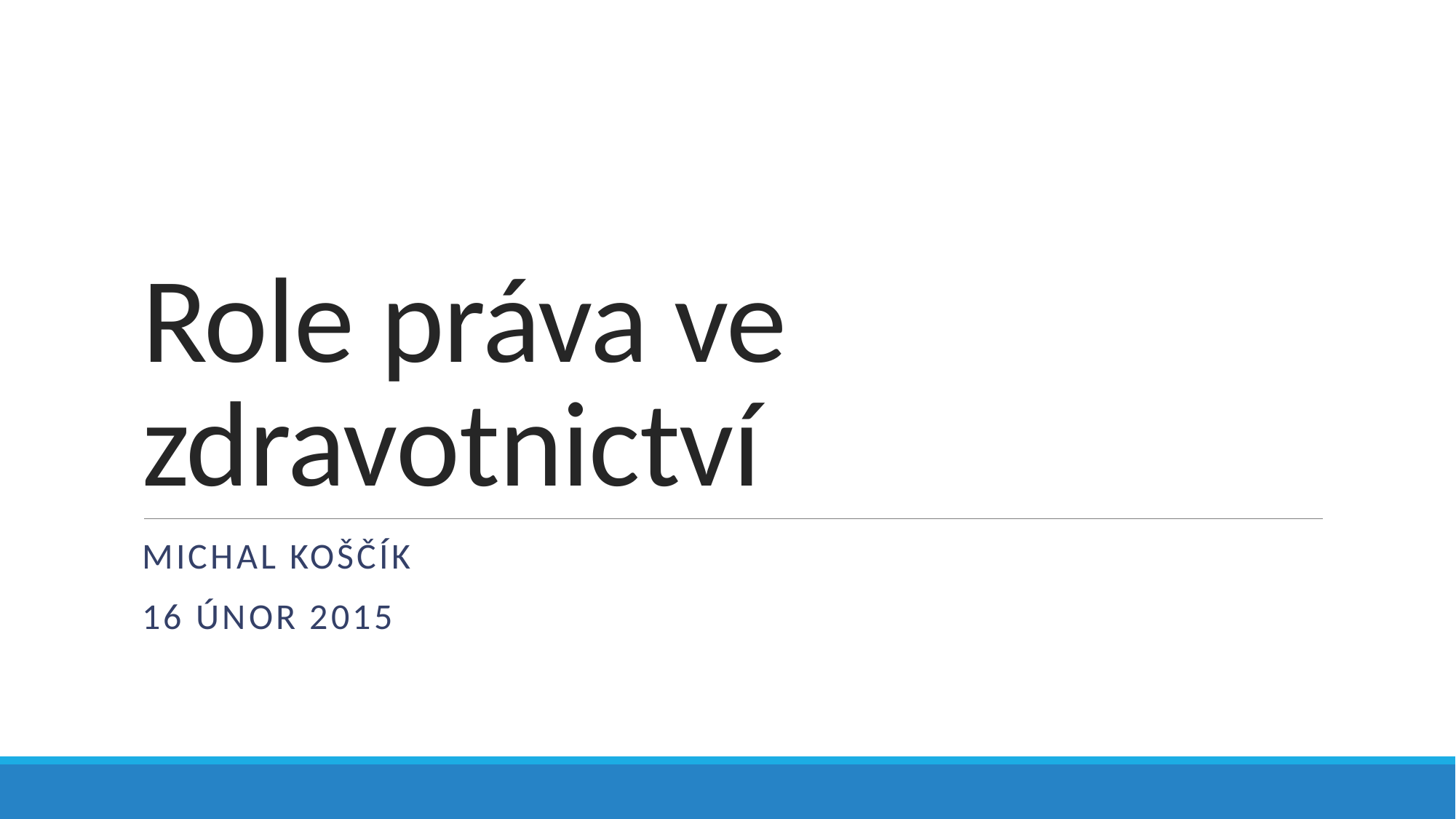

# Role práva ve zdravotnictví
Michal Koščík
16 únor 2015